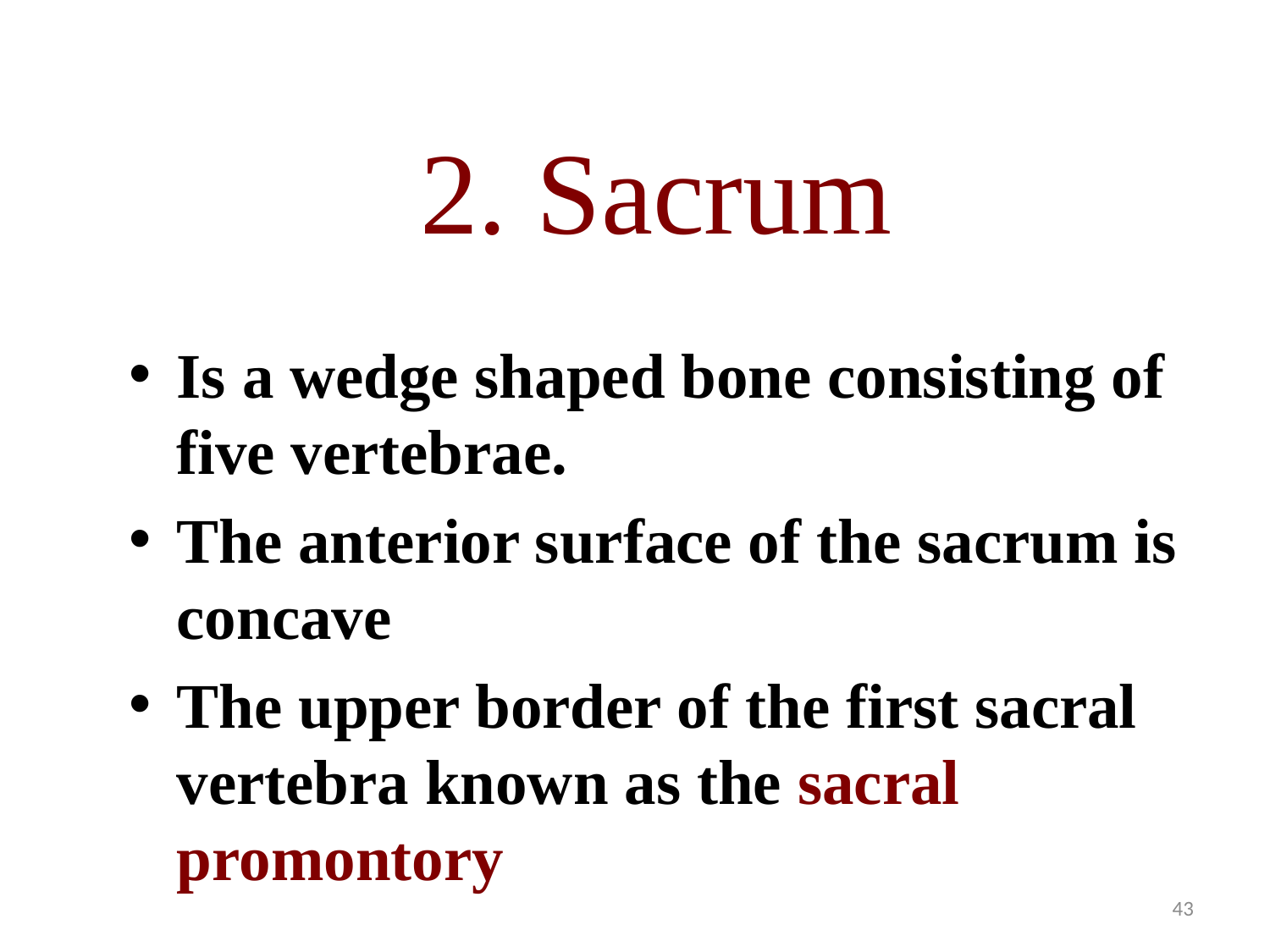

# 2. Sacrum
Is a wedge shaped bone consisting of five vertebrae.
The anterior surface of the sacrum is concave
The upper border of the first sacral vertebra known as the sacral promontory
43